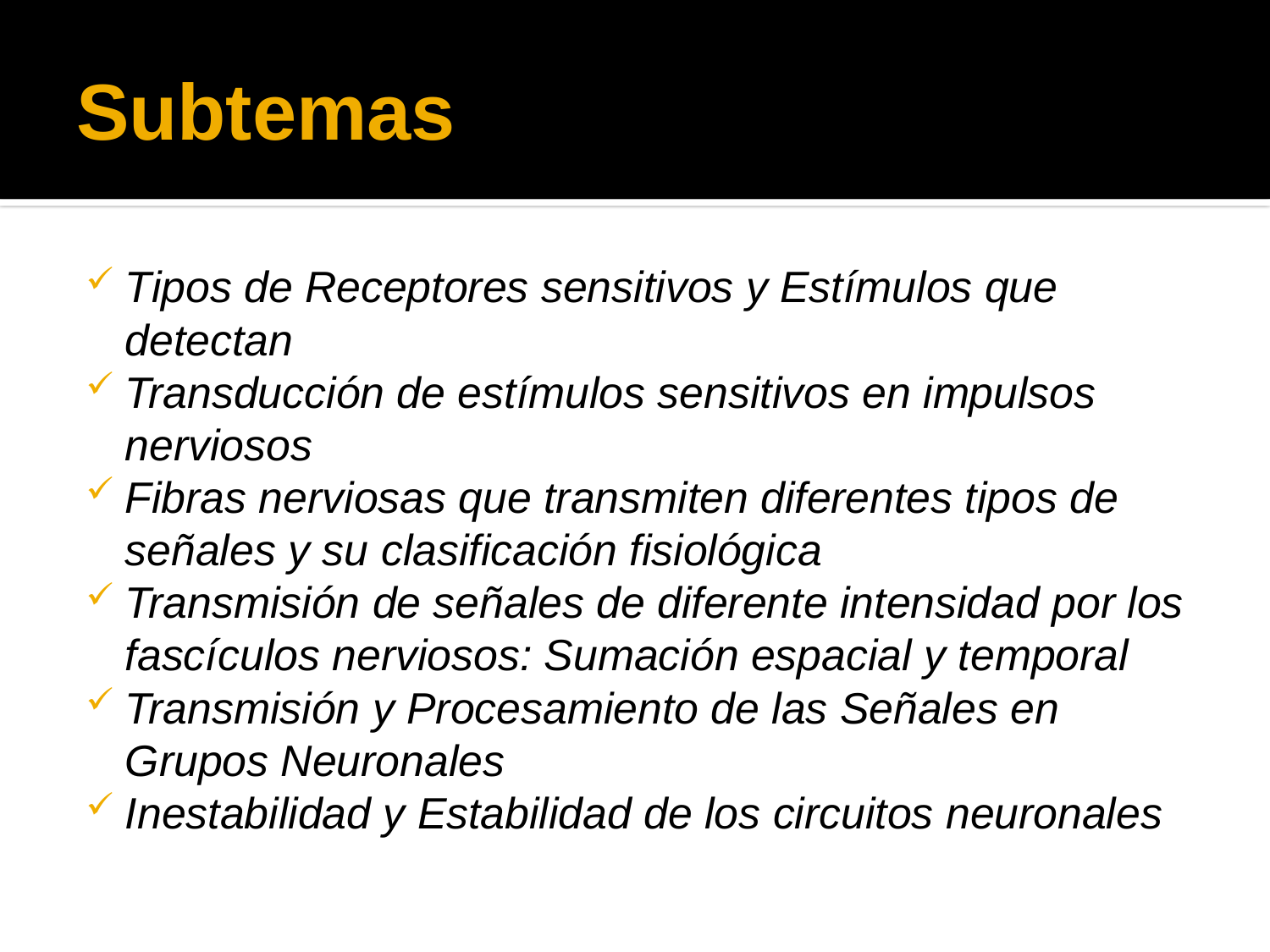

# Subtemas
Tipos de Receptores sensitivos y Estímulos que detectan
Transducción de estímulos sensitivos en impulsos nerviosos
Fibras nerviosas que transmiten diferentes tipos de señales y su clasificación fisiológica
Transmisión de señales de diferente intensidad por los fascículos nerviosos: Sumación espacial y temporal
Transmisión y Procesamiento de las Señales en Grupos Neuronales
Inestabilidad y Estabilidad de los circuitos neuronales